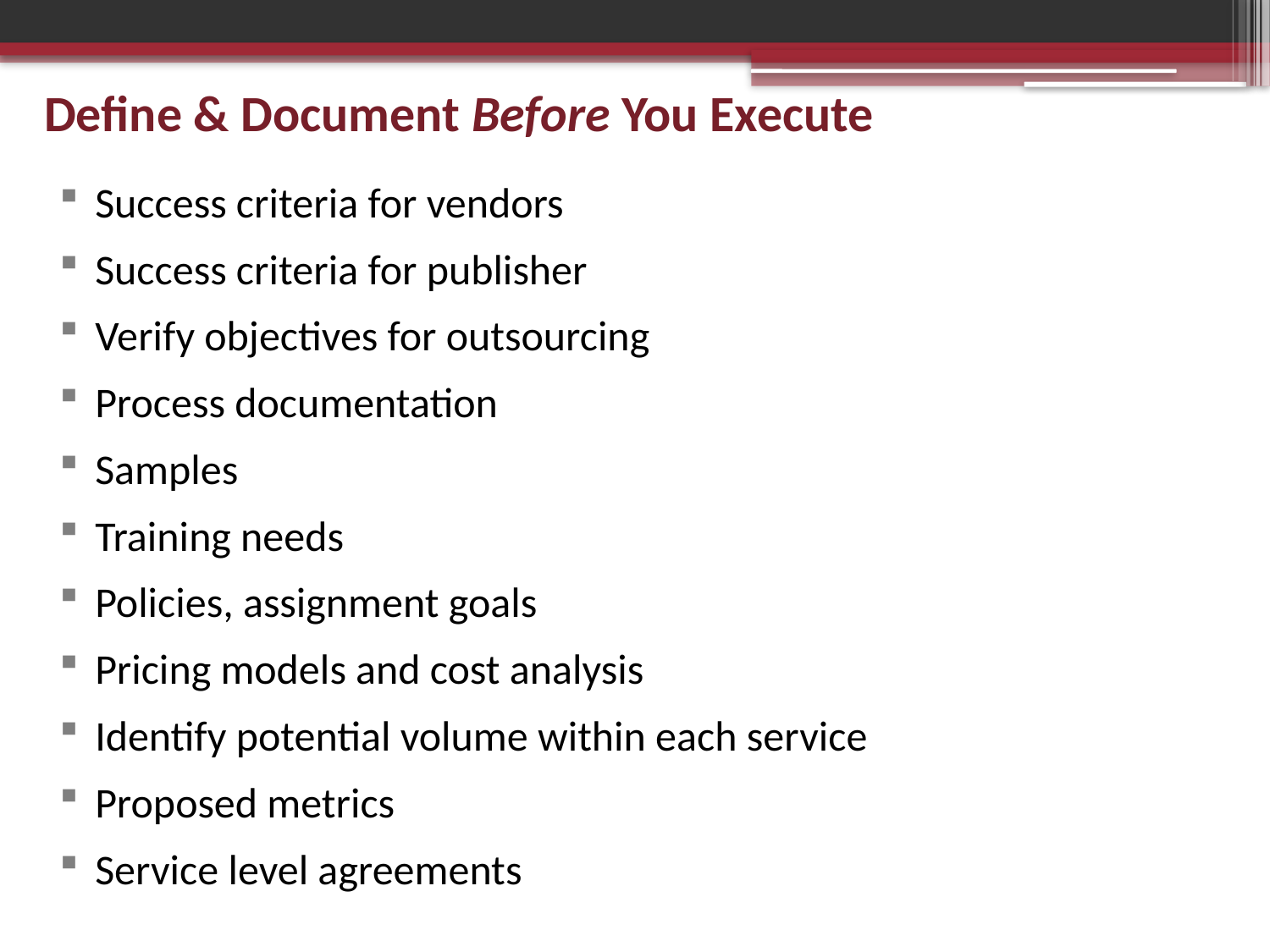

# Define & Document Before You Execute
Success criteria for vendors
Success criteria for publisher
Verify objectives for outsourcing
Process documentation
Samples
Training needs
Policies, assignment goals
Pricing models and cost analysis
Identify potential volume within each service
Proposed metrics
Service level agreements